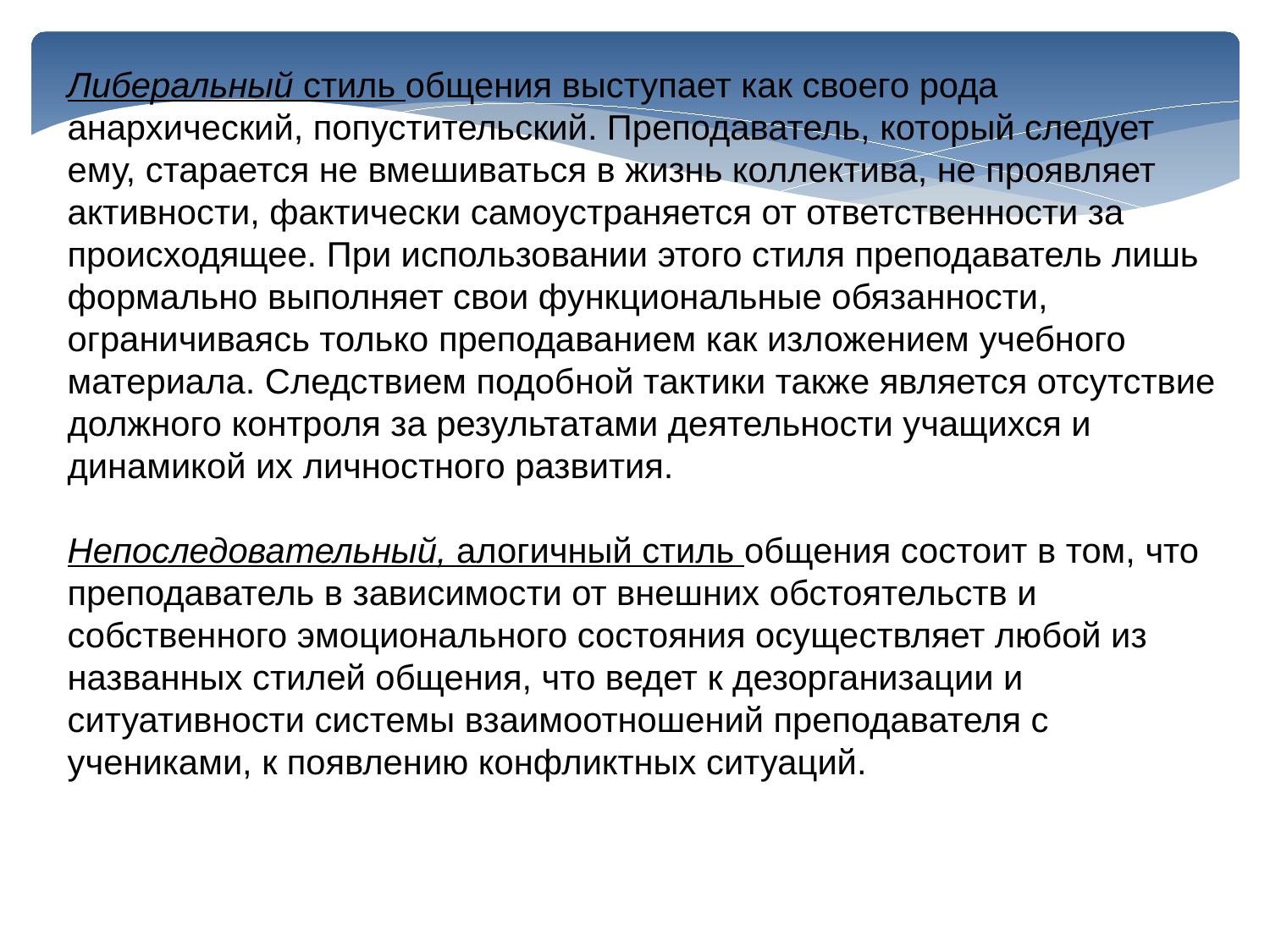

Либеральный стиль общения выступает как своего рода анархический, попустительский. Преподаватель, который следует ему, старается не вмешиваться в жизнь коллектива, не проявляет активности, фактически самоустраняется от ответственности за происходящее. При использовании этого стиля преподаватель лишь формально выполняет свои функциональные обязанности, ограничиваясь только преподаванием как изложением учебного материала. Следствием подобной тактики также является отсутствие должного контроля за результатами деятельности учащихся и динамикой их личностного развития.

Непоследовательный, алогичный стиль общения состоит в том, что преподаватель в зависимости от внешних обстоятельств и собственного эмоционального состояния осуществляет любой из названных стилей общения, что ведет к дезорганизации и ситуативности системы взаимоотношений преподавателя с учениками, к появлению конфликтных ситуаций.